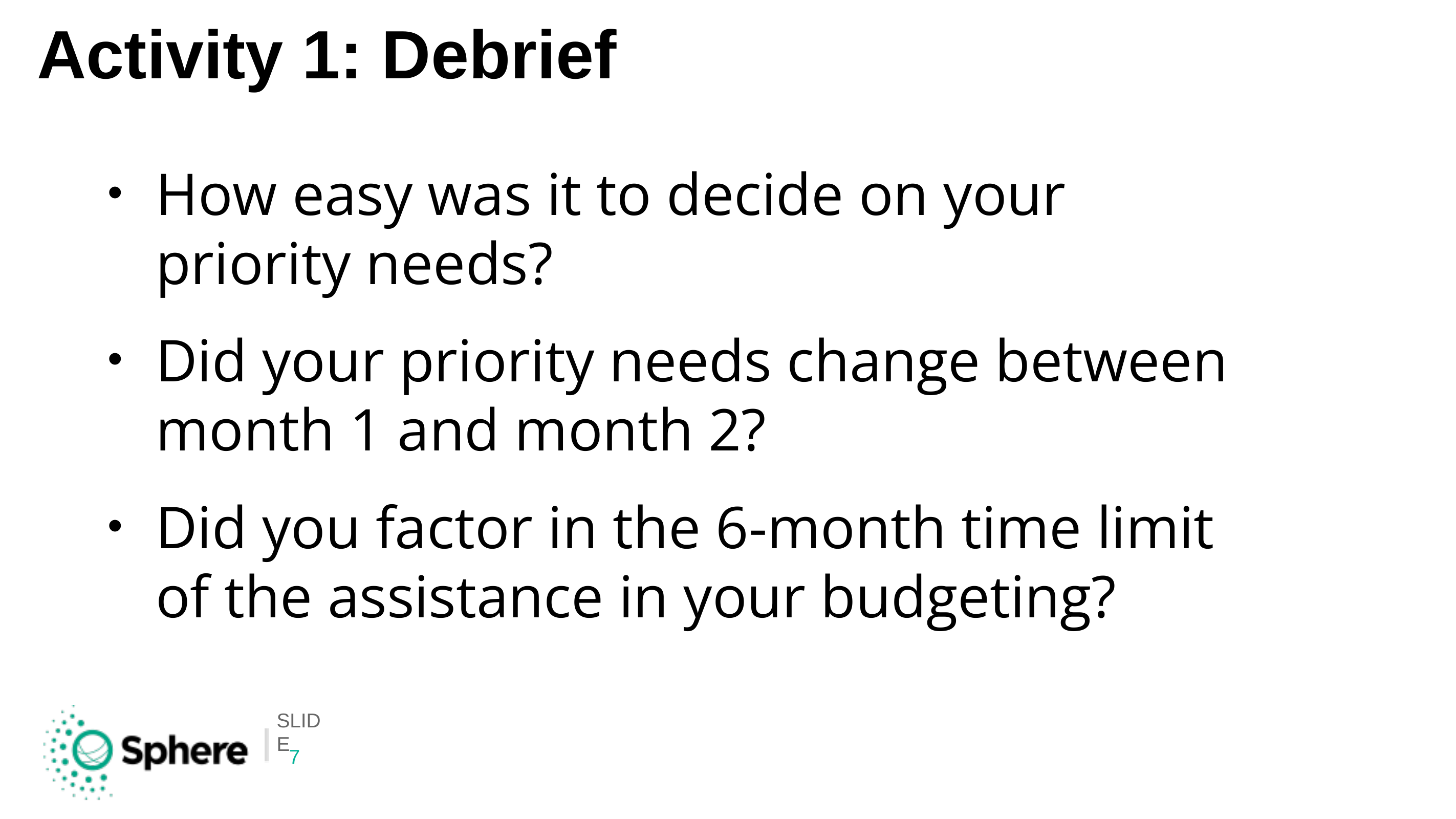

# Activity 1: Debrief
How easy was it to decide on your priority needs?
Did your priority needs change between month 1 and month 2?
Did you factor in the 6-month time limit of the assistance in your budgeting?
7